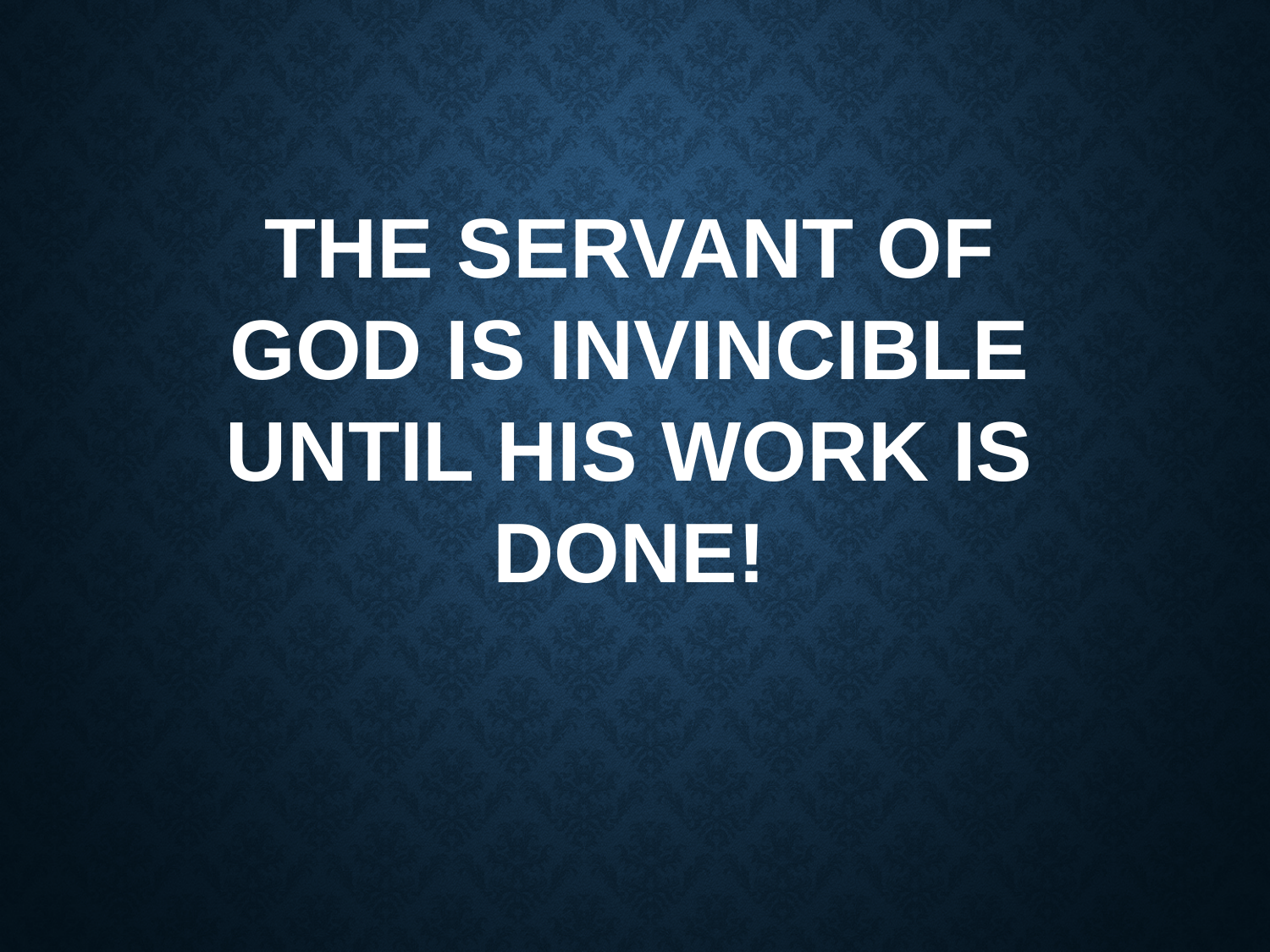

THE SERVANT OF GOD IS INVINCIBLE UNTIL HIS WORK IS DONE!